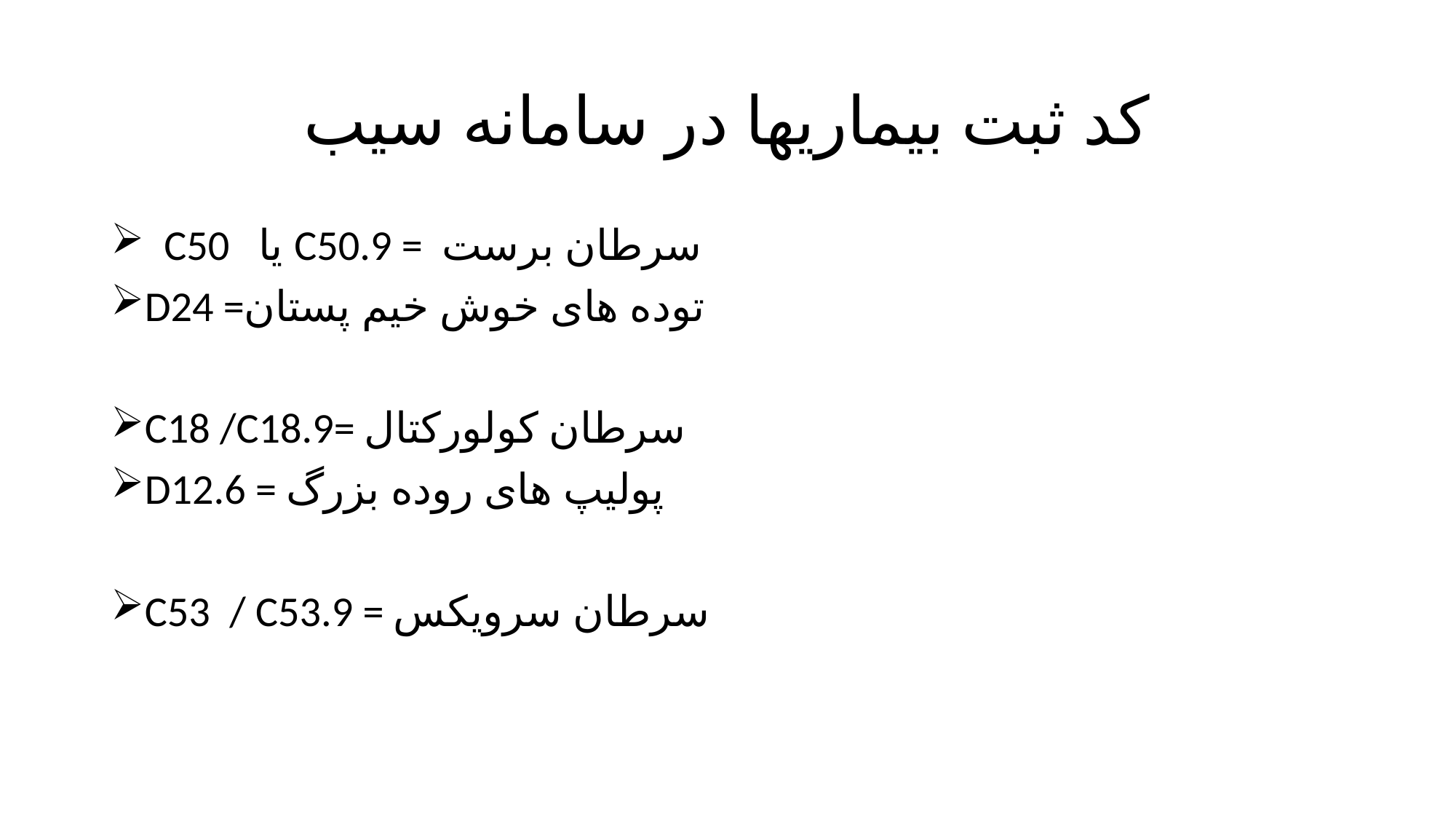

# کد ثبت بیماریها در سامانه سیب
  C50   یا C50.9 =  سرطان برست
D24 =توده های خوش خیم پستان

C18 /C18.9= سرطان کولورکتال
D12.6 = پولیپ های روده بزرگ

C53  / C53.9 = سرطان سرویکس